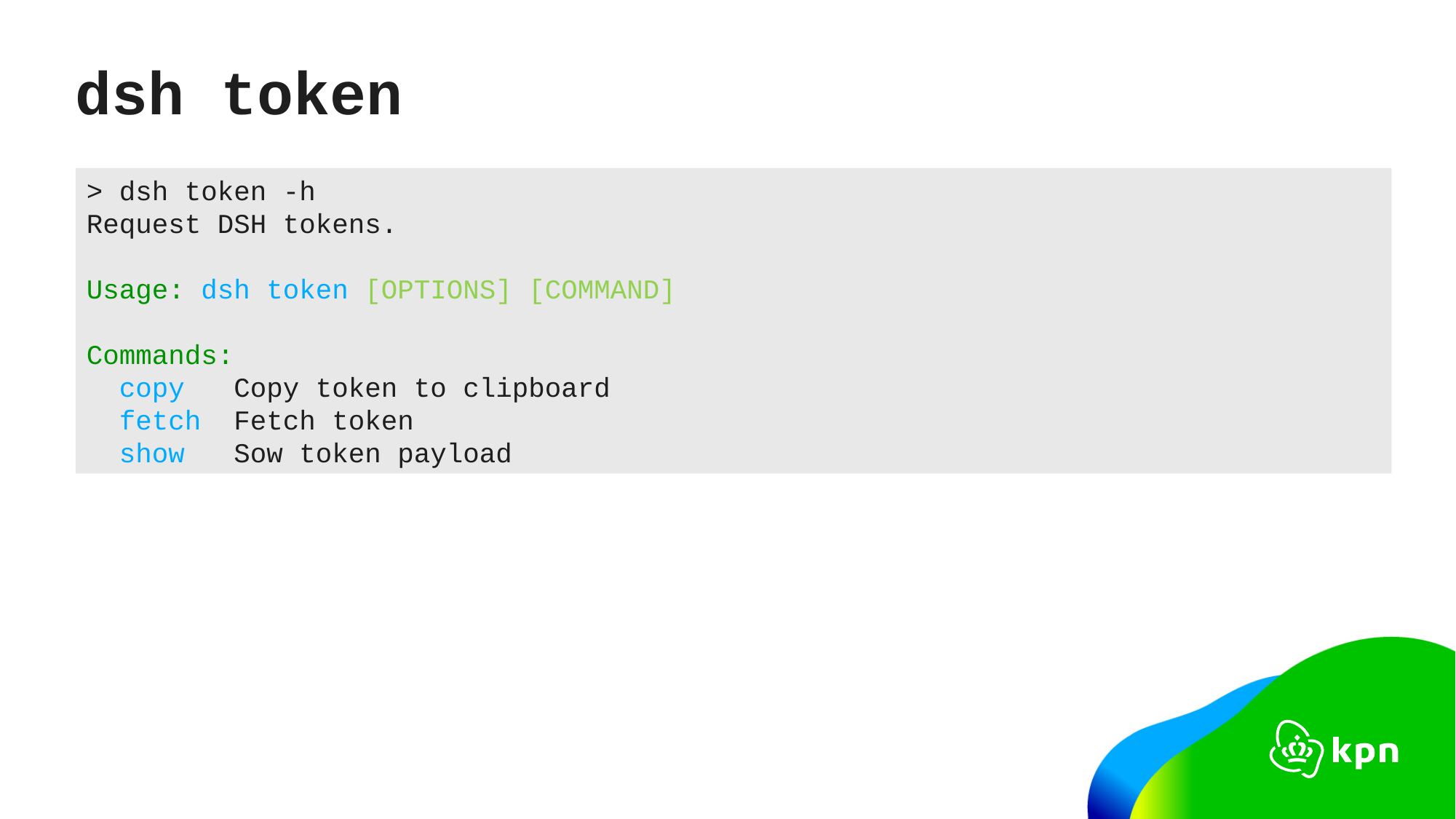

# dsh token
> dsh token -h
Request DSH tokens.

Usage: dsh token [OPTIONS] [COMMAND]

Commands:
  copy   Copy token to clipboard
  fetch  Fetch token
  show   Sow token payload